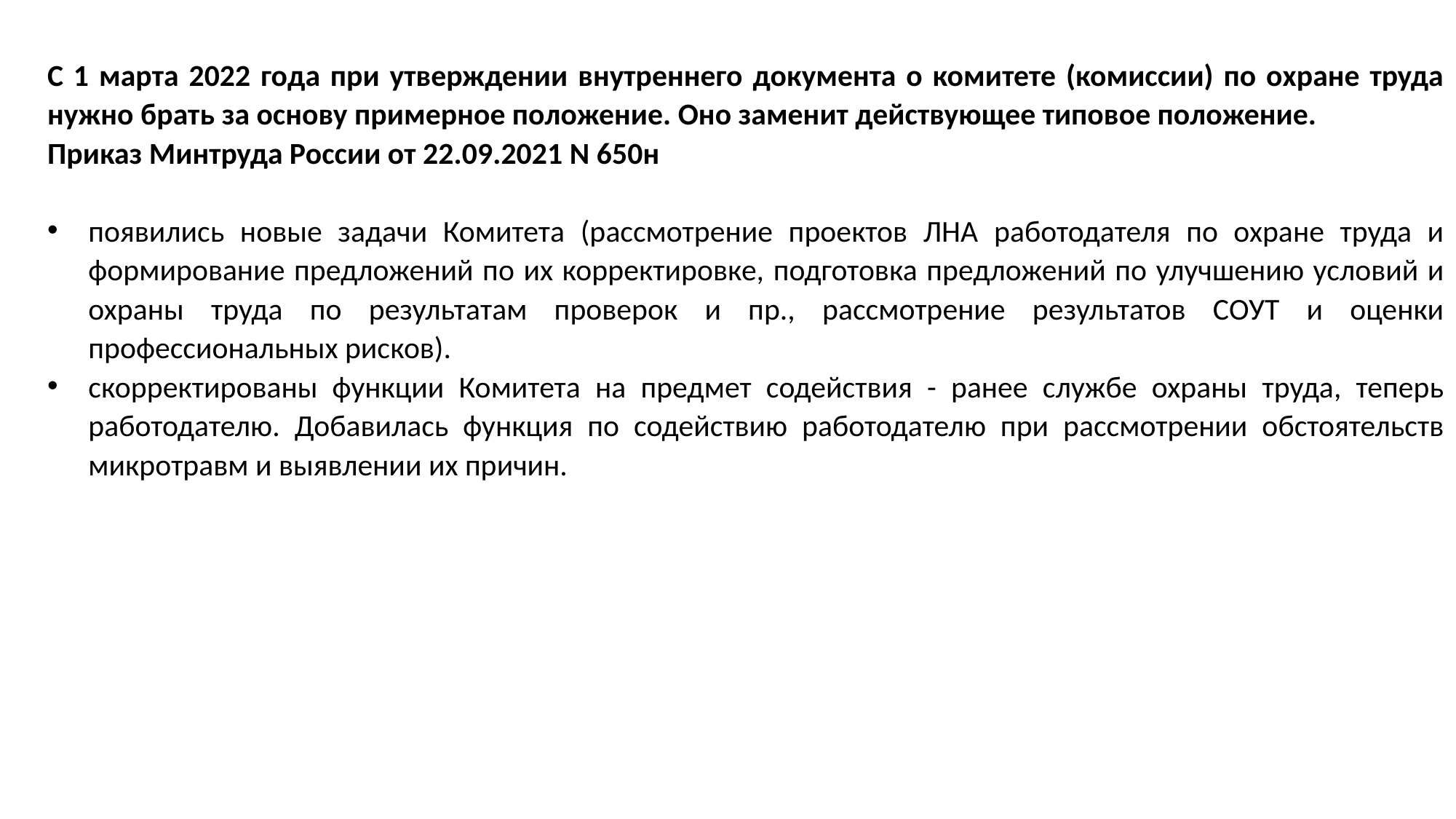

С 1 марта 2022 года при утверждении внутреннего документа о комитете (комиссии) по охране труда нужно брать за основу примерное положение. Оно заменит действующее типовое положение.
Приказ Минтруда России от 22.09.2021 N 650н

появились новые задачи Комитета (рассмотрение проектов ЛНА работодателя по охране труда и формирование предложений по их корректировке, подготовка предложений по улучшению условий и охраны труда по результатам проверок и пр., рассмотрение результатов СОУТ и оценки профессиональных рисков).
скорректированы функции Комитета на предмет содействия - ранее службе охраны труда, теперь работодателю. Добавилась функция по содействию работодателю при рассмотрении обстоятельств микротравм и выявлении их причин.